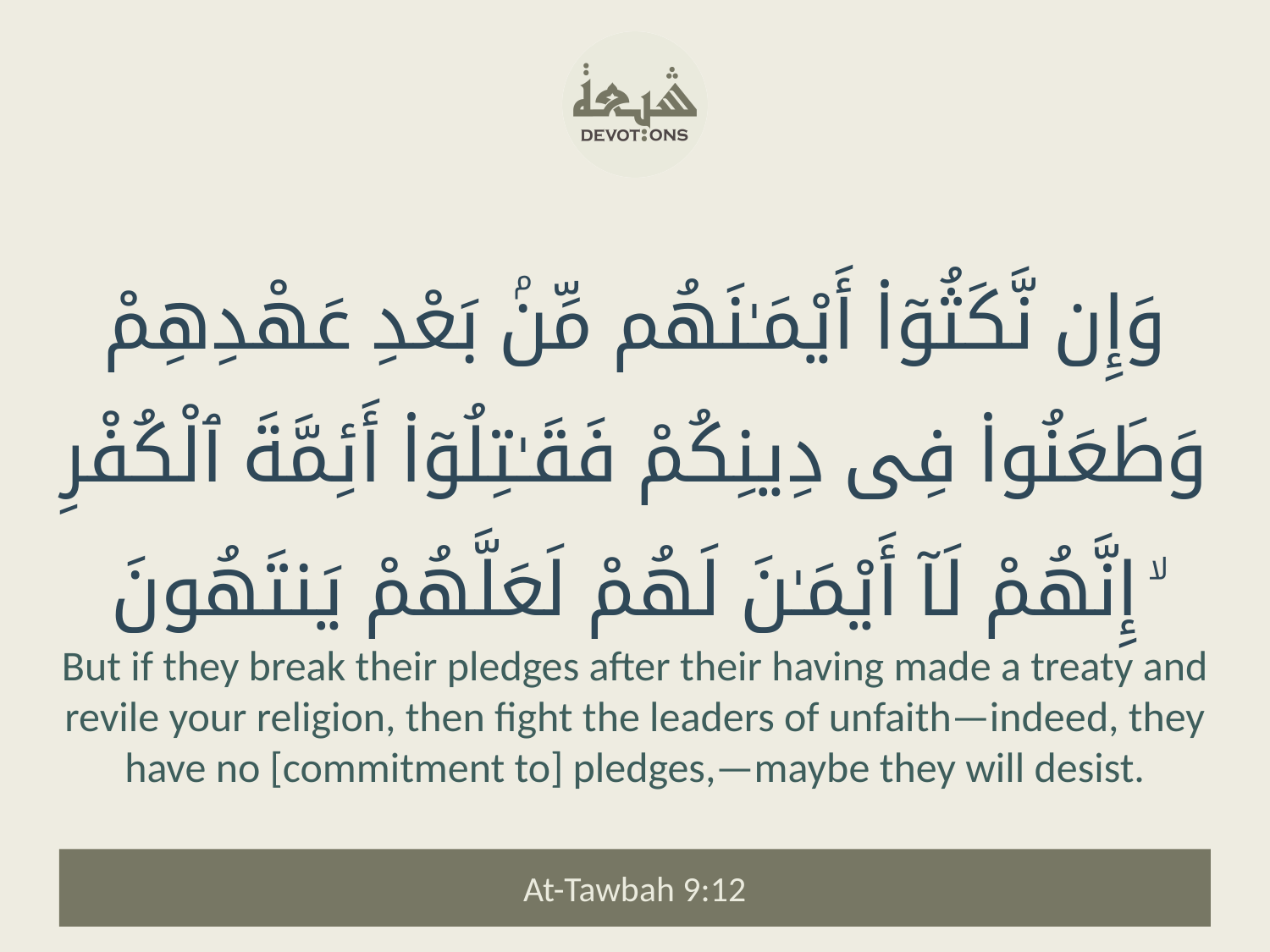

وَإِن نَّكَثُوٓا۟ أَيْمَـٰنَهُم مِّنۢ بَعْدِ عَهْدِهِمْ وَطَعَنُوا۟ فِى دِينِكُمْ فَقَـٰتِلُوٓا۟ أَئِمَّةَ ٱلْكُفْرِ ۙ إِنَّهُمْ لَآ أَيْمَـٰنَ لَهُمْ لَعَلَّهُمْ يَنتَهُونَ
But if they break their pledges after their having made a treaty and revile your religion, then fight the leaders of unfaith—indeed, they have no [commitment to] pledges,—maybe they will desist.
At-Tawbah 9:12